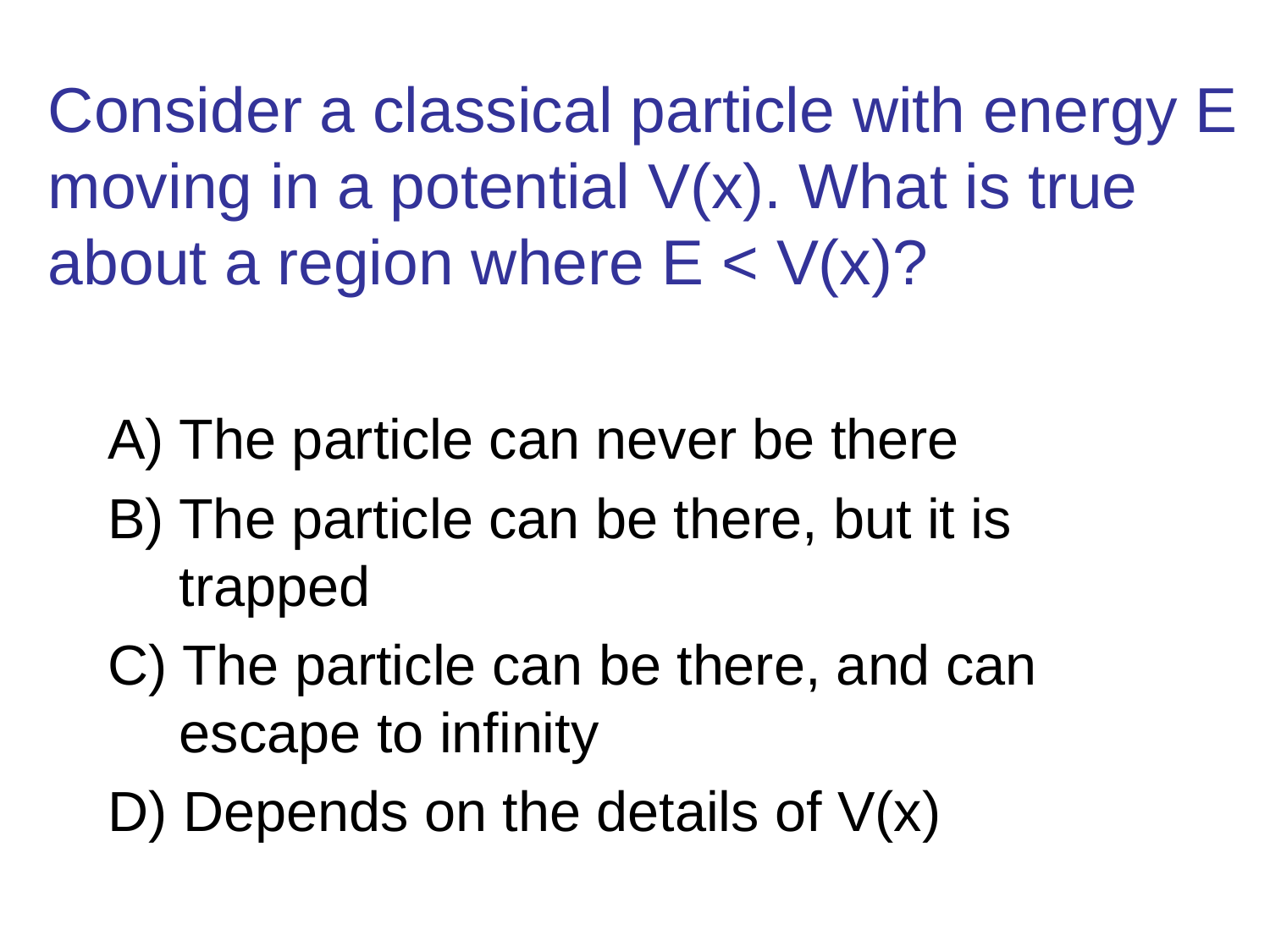

Consider a classical particle with energy E moving in a potential V(x). What is true about a region where E < V(x)?
The particle can never be there
B) The particle can be there, but it is trapped
C) The particle can be there, and can escape to infinity
D) Depends on the details of V(x)